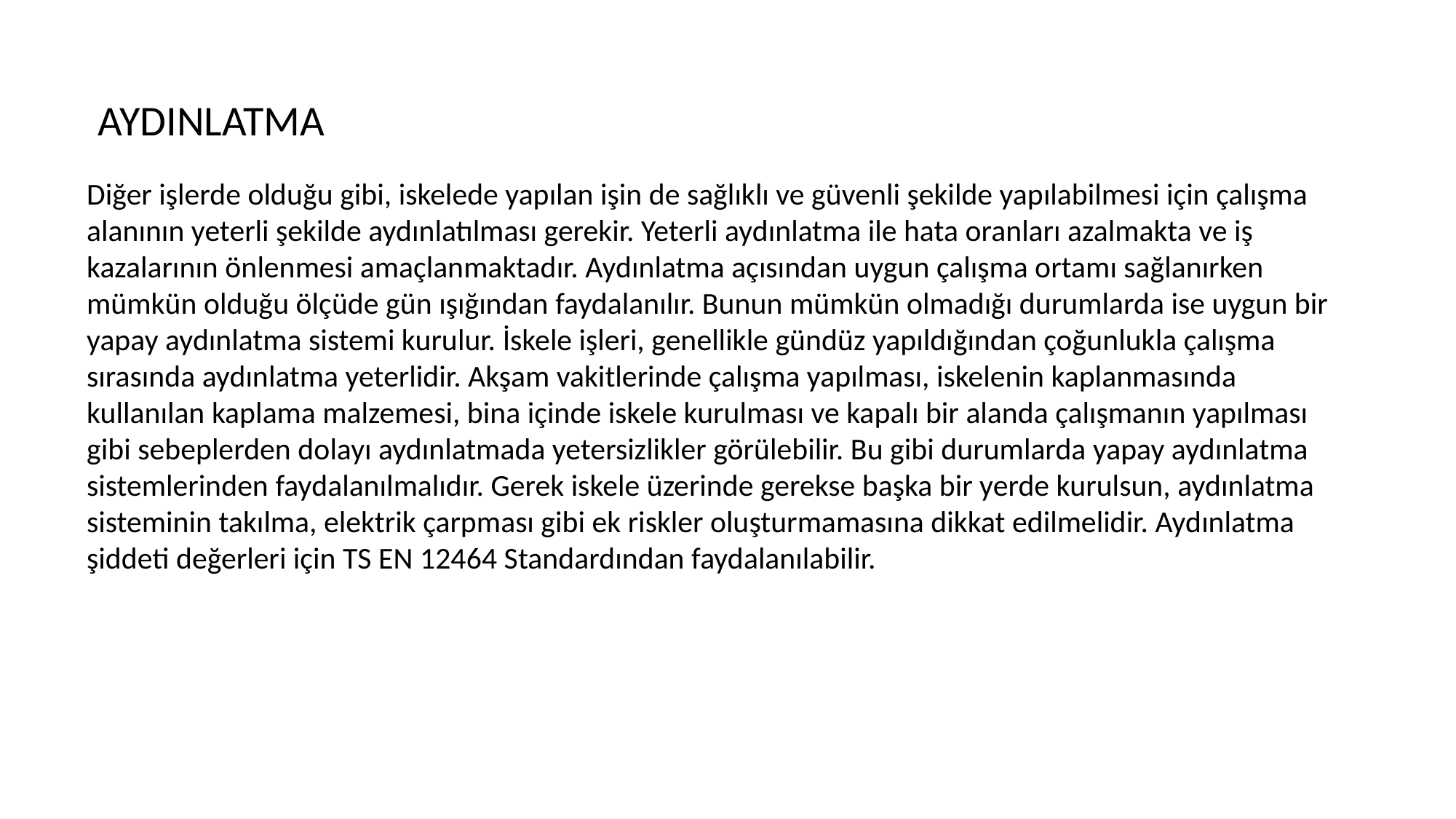

AYDINLATMA
Diğer işlerde olduğu gibi, iskelede yapılan işin de sağlıklı ve güvenli şekilde yapılabilmesi için çalışma alanının yeterli şekilde aydınlatılması gerekir. Yeterli aydınlatma ile hata oranları azalmakta ve iş kazalarının önlenmesi amaçlanmaktadır. Aydınlatma açısından uygun çalışma ortamı sağlanırken mümkün olduğu ölçüde gün ışığından faydalanılır. Bunun mümkün olmadığı durumlarda ise uygun bir yapay aydınlatma sistemi kurulur. İskele işleri, genellikle gündüz yapıldığından çoğunlukla çalışma sırasında aydınlatma yeterlidir. Akşam vakitlerinde çalışma yapılması, iskelenin kaplanmasında kullanılan kaplama malzemesi, bina içinde iskele kurulması ve kapalı bir alanda çalışmanın yapılması gibi sebeplerden dolayı aydınlatmada yetersizlikler görülebilir. Bu gibi durumlarda yapay aydınlatma sistemlerinden faydalanılmalıdır. Gerek iskele üzerinde gerekse başka bir yerde kurulsun, aydınlatma sisteminin takılma, elektrik çarpması gibi ek riskler oluşturmamasına dikkat edilmelidir. Aydınlatma şiddeti değerleri için TS EN 12464 Standardından faydalanılabilir.